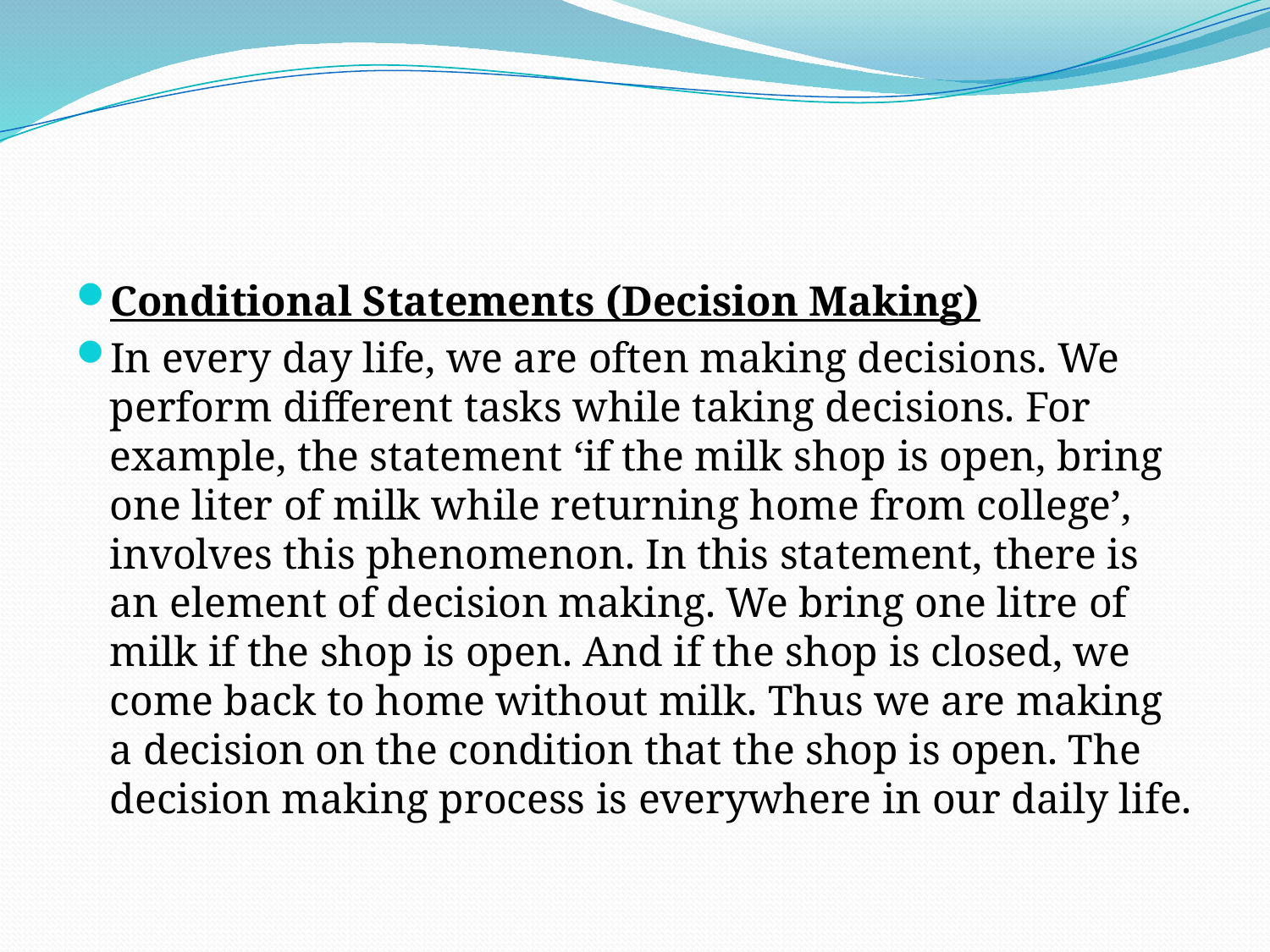

#
Conditional Statements (Decision Making)
In every day life, we are often making decisions. We perform different tasks while taking decisions. For example, the statement ‘if the milk shop is open, bring one liter of milk while returning home from college’, involves this phenomenon. In this statement, there is an element of decision making. We bring one litre of milk if the shop is open. And if the shop is closed, we come back to home without milk. Thus we are making a decision on the condition that the shop is open. The decision making process is everywhere in our daily life.